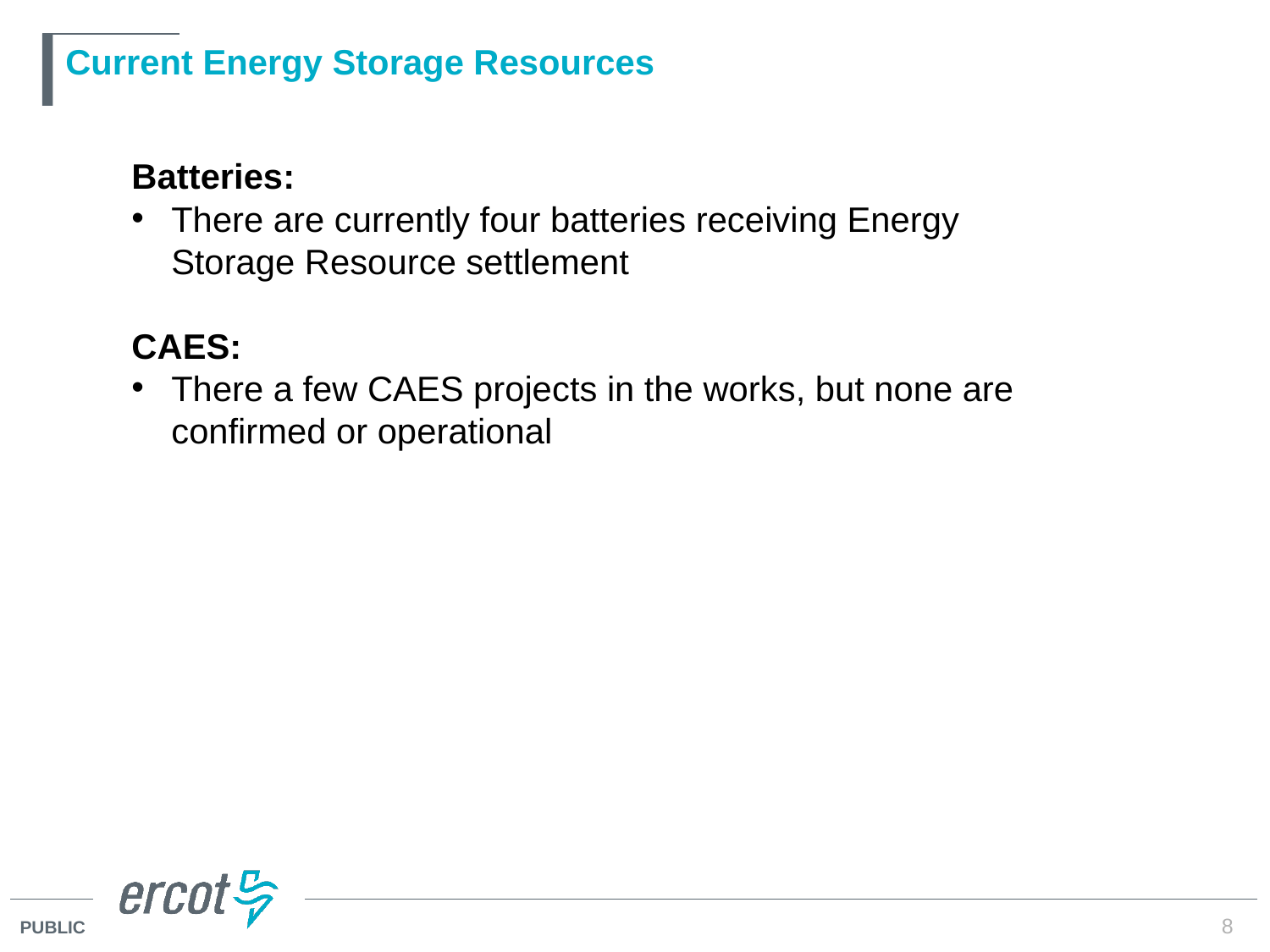

# Current Energy Storage Resources
Batteries:
There are currently four batteries receiving Energy Storage Resource settlement

CAES:
There a few CAES projects in the works, but none are confirmed or operational

8